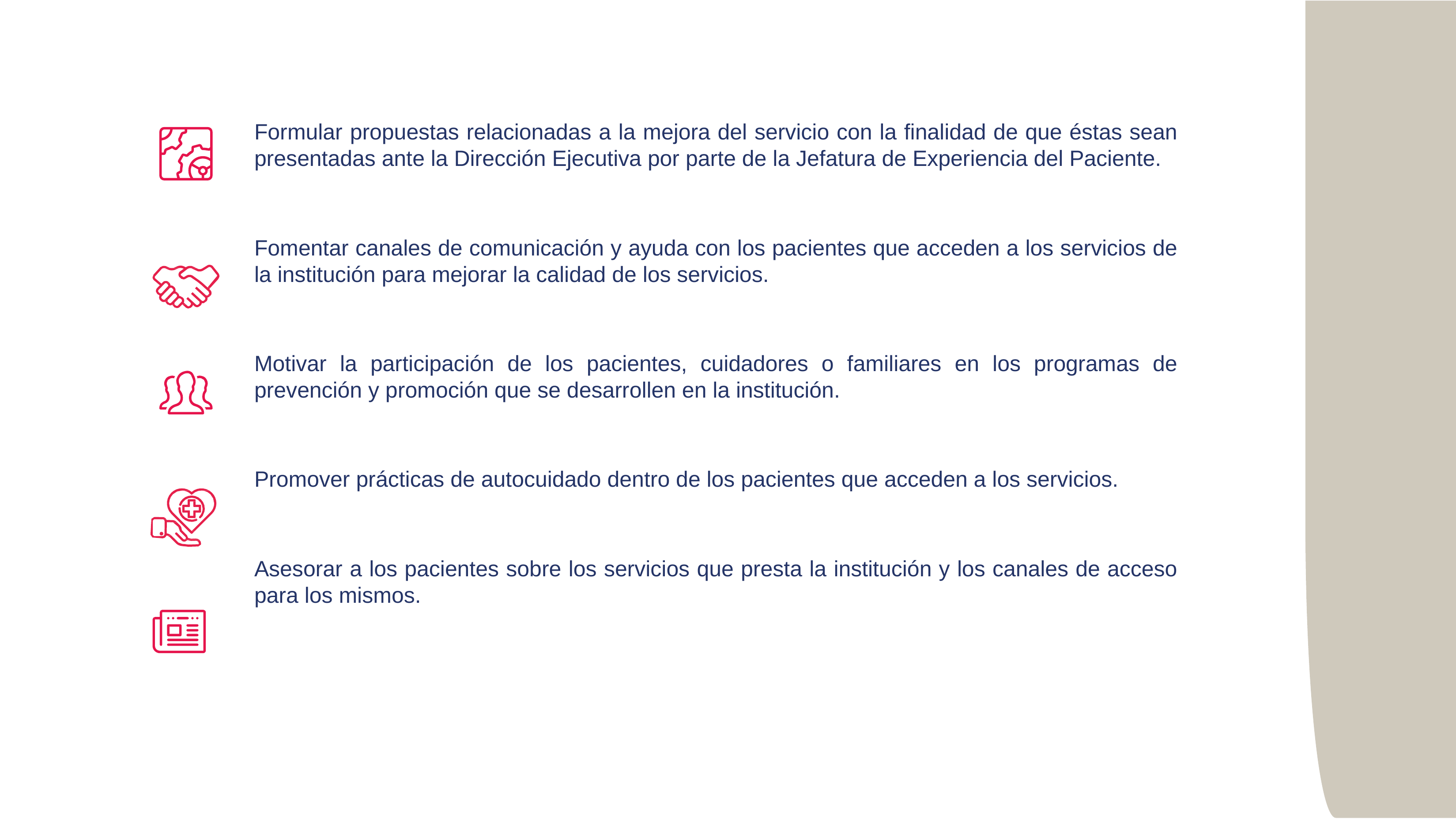

Formular propuestas relacionadas a la mejora del servicio con la finalidad de que éstas sean presentadas ante la Dirección Ejecutiva por parte de la Jefatura de Experiencia del Paciente.

Fomentar canales de comunicación y ayuda con los pacientes que acceden a los servicios de la institución para mejorar la calidad de los servicios.

Motivar la participación de los pacientes, cuidadores o familiares en los programas de prevención y promoción que se desarrollen en la institución.

Promover prácticas de autocuidado dentro de los pacientes que acceden a los servicios.

Asesorar a los pacientes sobre los servicios que presta la institución y los canales de acceso para los mismos.